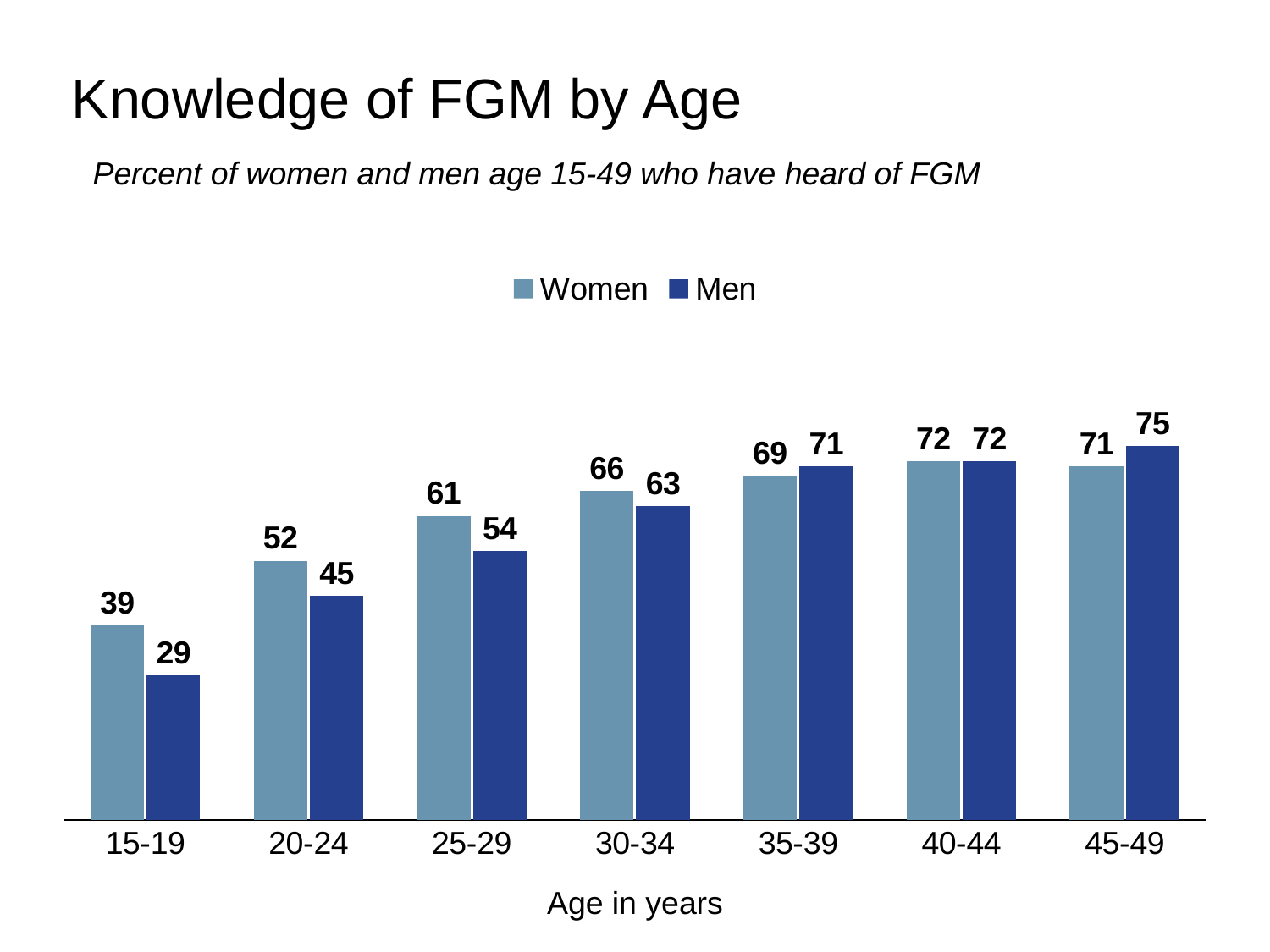

# Knowledge of FGM by Age
 Percent of women and men age 15-49 who have heard of FGM

### Chart

| Category | Women | Men |
|---|---|---|
| 15-19 | 39.0 | 29.0 |
| 20-24 | 52.0 | 45.0 |
| 25-29 | 61.0 | 54.0 |
| 30-34 | 66.0 | 63.0 |
| 35-39 | 69.0 | 71.0 |
| 40-44 | 72.0 | 72.0 |
| 45-49 | 71.0 | 75.0 |
Age in years